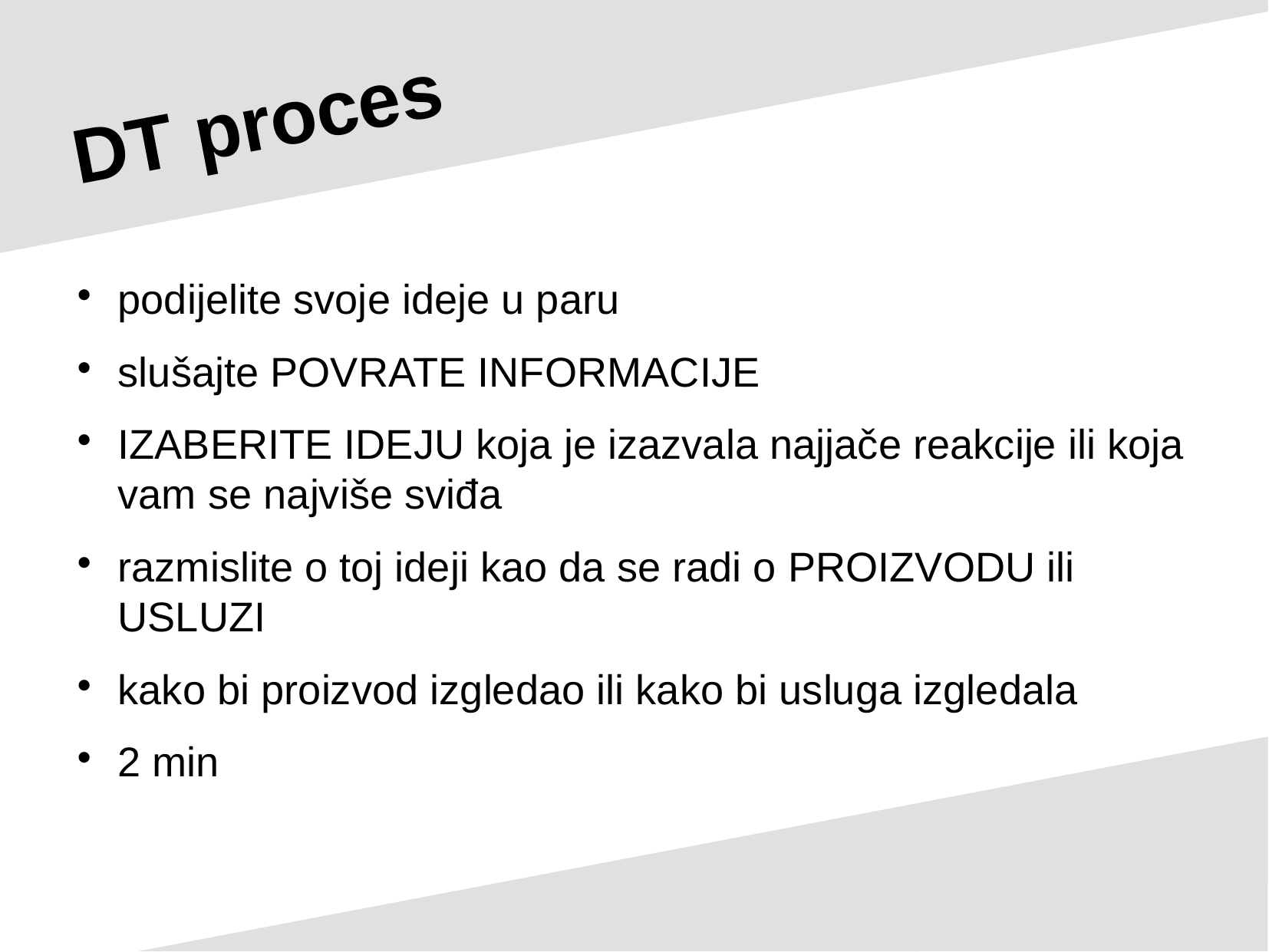

DT proces
podijelite svoje ideje u paru
slušajte POVRATE INFORMACIJE
IZABERITE IDEJU koja je izazvala najjače reakcije ili koja vam se najviše sviđa
razmislite o toj ideji kao da se radi o PROIZVODU ili USLUZI
kako bi proizvod izgledao ili kako bi usluga izgledala
2 min